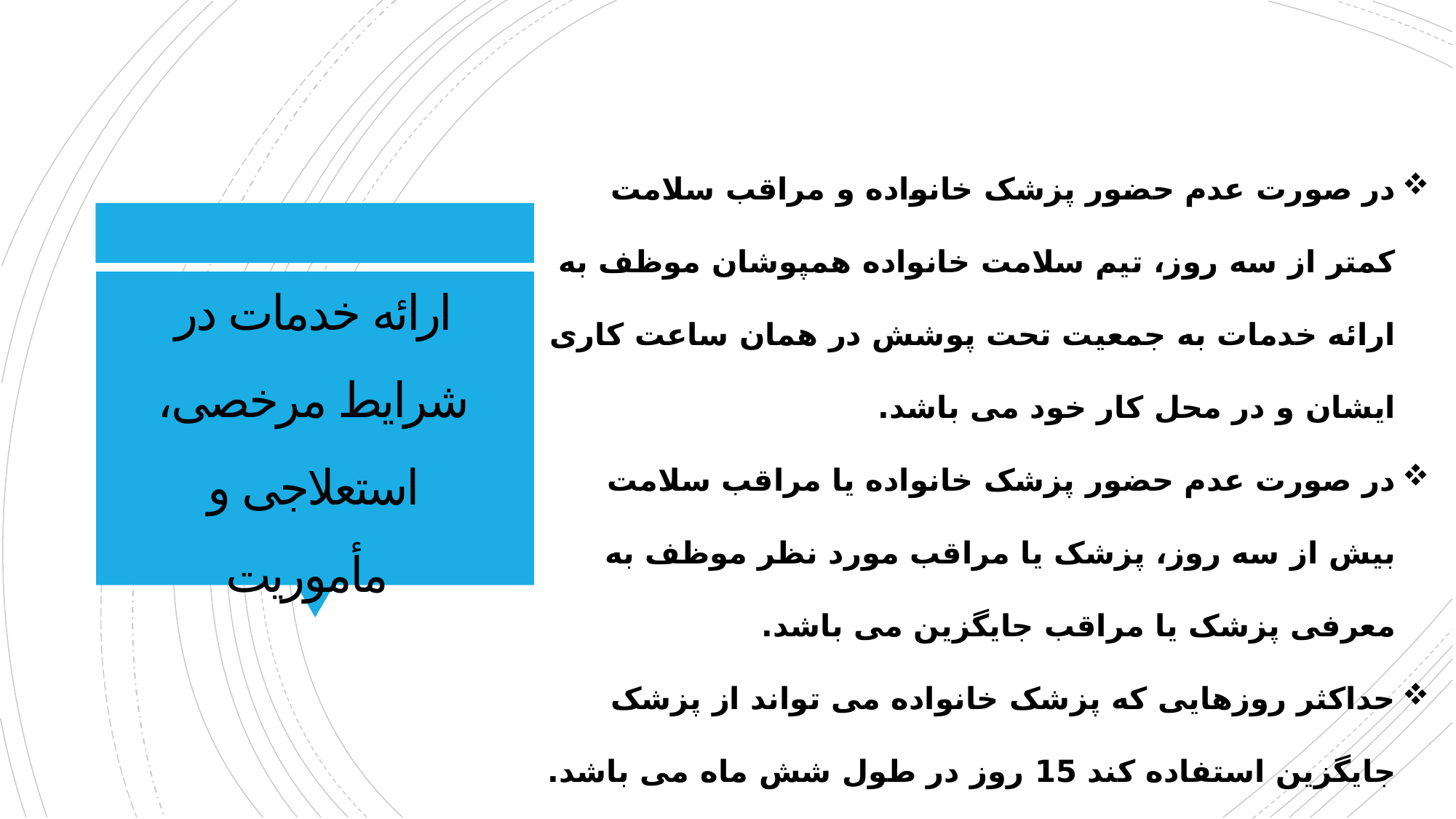

در صورت عدم حضور پزشک خانواده و مراقب سلامت کمتر از سه روز، تیم سلامت خانواده همپوشان موظف به ارائه خدمات به جمعیت تحت پوشش در همان ساعت کاری ایشان و در محل کار خود می باشد.
در صورت عدم حضور پزشک خانواده یا مراقب سلامت بیش از سه روز، پزشک یا مراقب مورد نظر موظف به معرفی پزشک یا مراقب جایگزین می باشد.
حداکثر روزهایی که پزشک خانواده می تواند از پزشک جایگزین استفاده کند 15 روز در طول شش ماه می باشد.
نحوه استفاده از مرخصی تیم سلامت خانواده مطابق دستورعمل های کشوری
# ارائه خدمات در شرایط مرخصی، استعلاجی و مأموریت